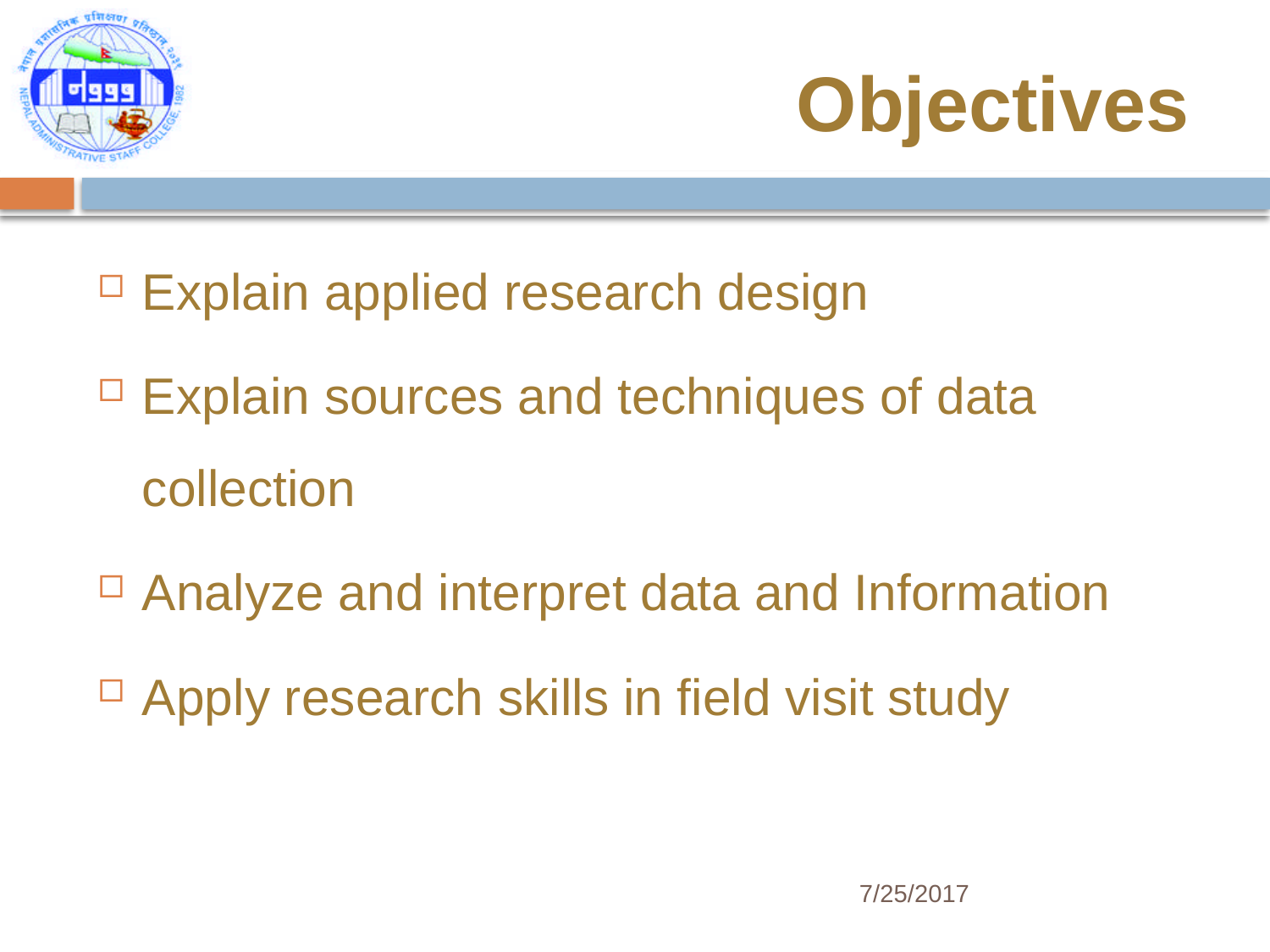

# Objectives
Explain applied research design
Explain sources and techniques of data collection
Analyze and interpret data and Information
Apply research skills in field visit study

7/25/2017